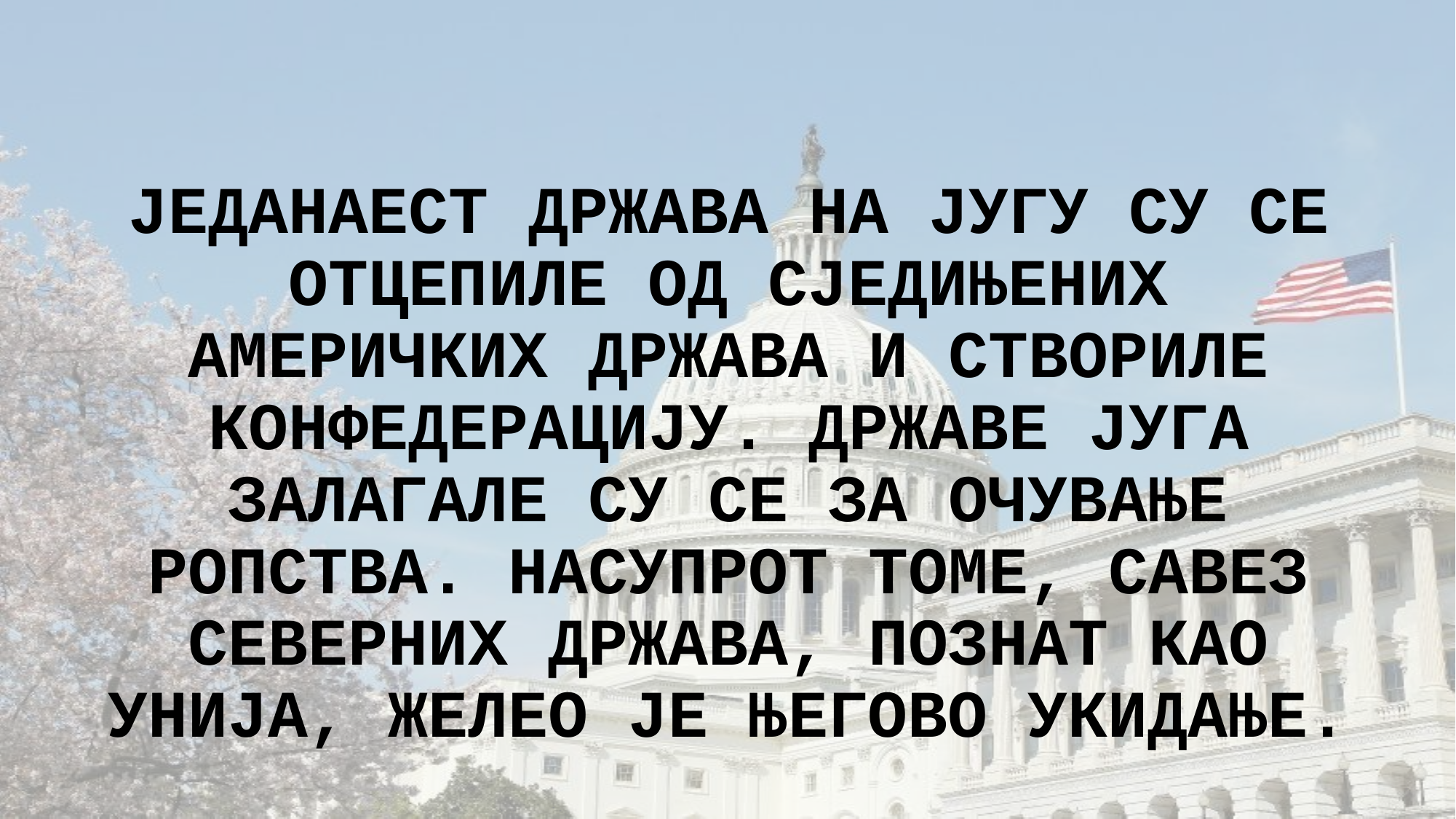

# ЈЕДАНАЕСТ ДРЖАВА НА ЈУГУ СУ СЕ ОТЦЕПИЛЕ ОД СЈЕДИЊЕНИХ АМЕРИЧКИХ ДРЖАВА И СТВОРИЛЕ КОНФЕДЕРАЦИЈУ. ДРЖАВЕ ЈУГА ЗАЛАГАЛЕ СУ СЕ ЗА ОЧУВАЊЕ РОПСТВА. НАСУПРОТ ТОМЕ, САВЕЗ СЕВЕРНИХ ДРЖАВА, ПОЗНАТ КАО УНИЈА, ЖЕЛЕО ЈЕ ЊЕГОВО УКИДАЊЕ.